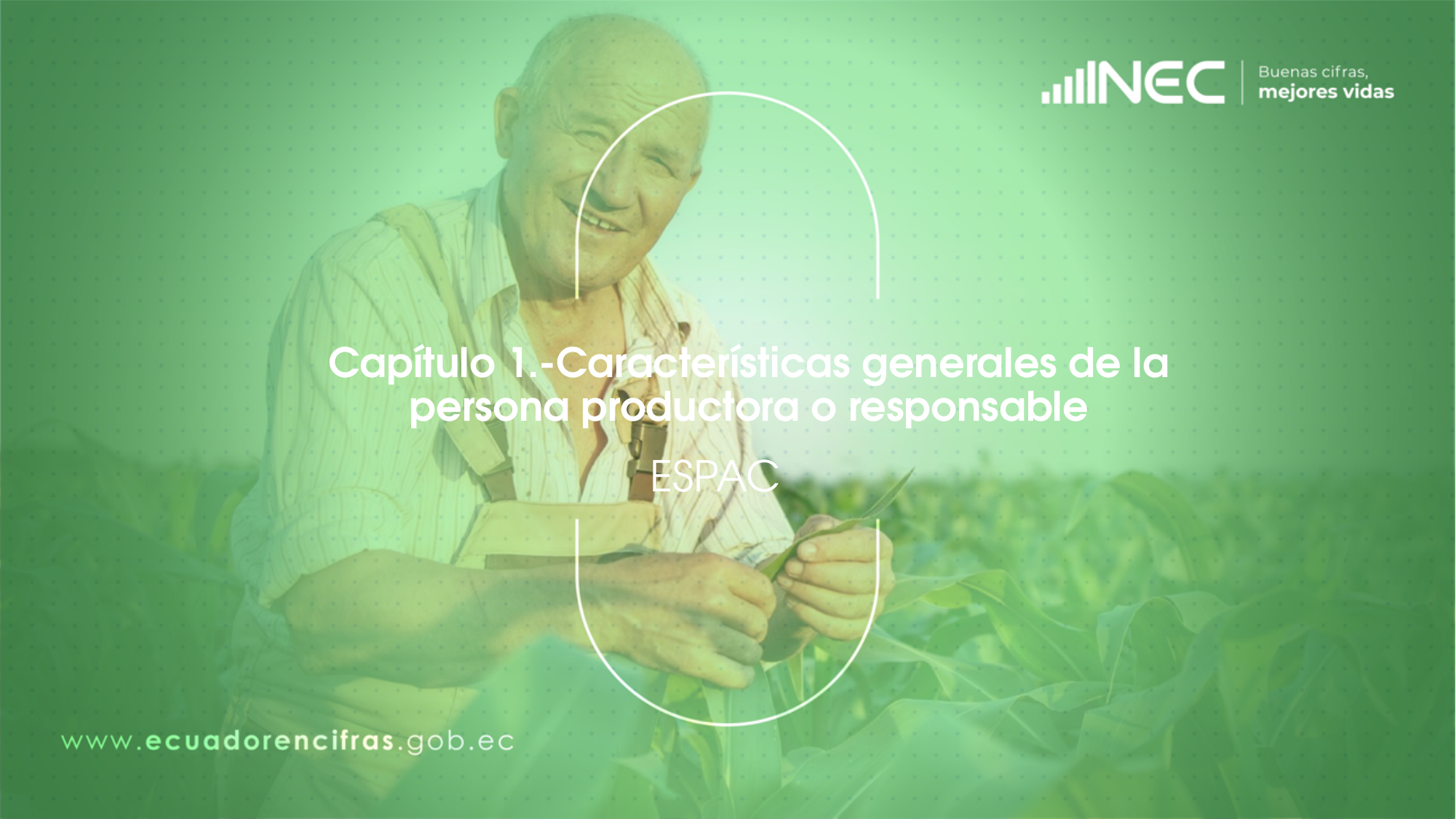

Capítulo 1.-Características generales de la persona productora o responsable
ESPAC